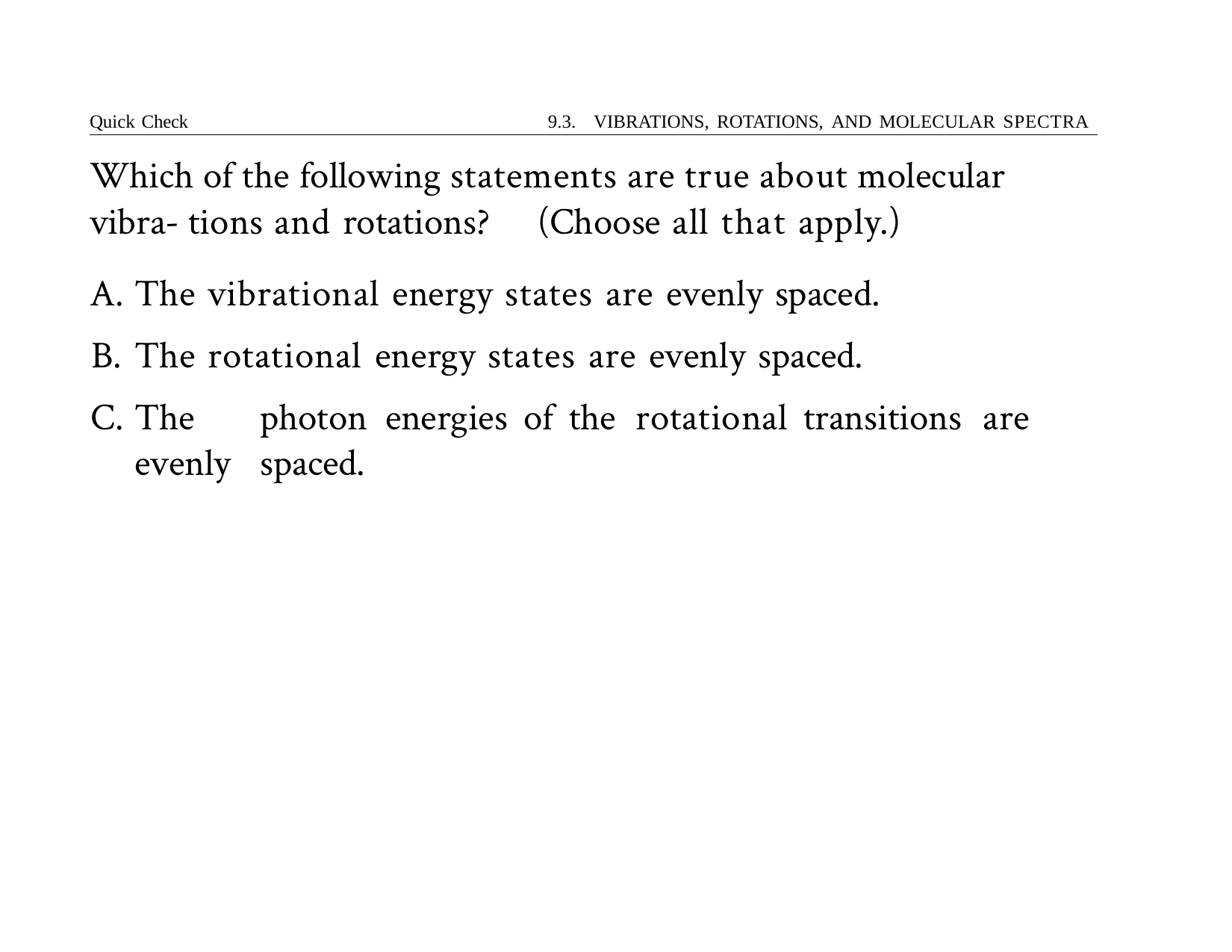

Quick Check	9.3.  VIBRATIONS, ROTATIONS, AND MOLECULAR SPECTRA

# Which of the following statements are true about molecular vibra- tions and rotations?	(Choose all that apply.)
The vibrational energy states are evenly spaced.
The rotational energy states are evenly spaced.
The	photon	energies	of	the	rotational	transitions	are	evenly 	spaced.